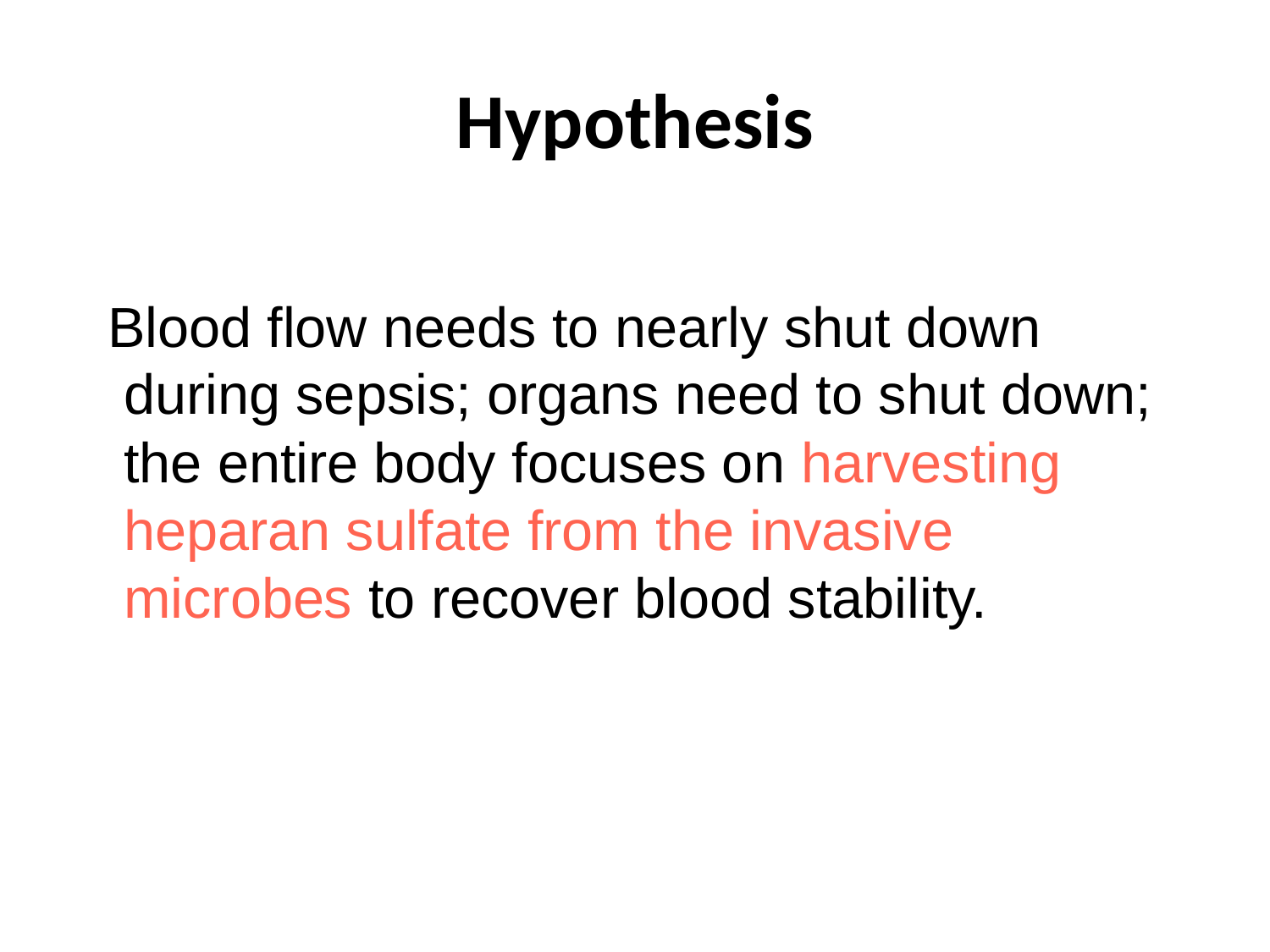

# Hypothesis
  Blood flow needs to nearly shut down during sepsis; organs need to shut down; the entire body focuses on harvesting heparan sulfate from the invasive microbes to recover blood stability.